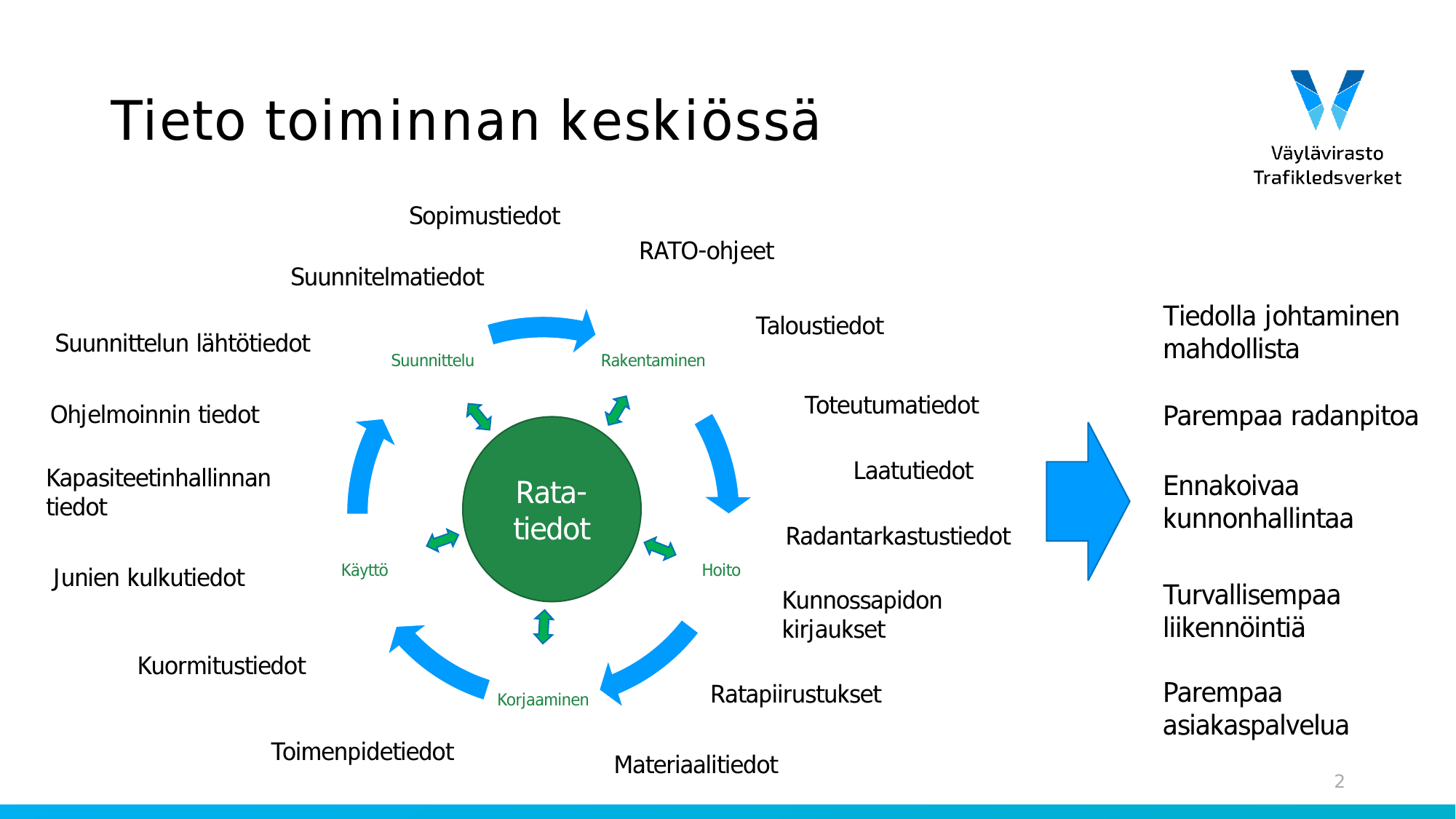

# Tieto toiminnan keskiössä
Sopimustiedot
RATO-ohjeet
Suunnitelmatiedot
Tiedolla johtaminen mahdollista
Rakentaminen
Hoito
Korjaaminen
Käyttö
Suunnittelu
Taloustiedot
Suunnittelun lähtötiedot
Toteutumatiedot
Parempaa radanpitoa
Ohjelmoinnin tiedot

Rata-tiedot

Laatutiedot
Kapasiteetinhallinnan
tiedot
Ennakoivaa kunnonhallintaa
Radantarkastustiedot

Junien kulkutiedot
Turvallisempaa liikennöintiä
Kunnossapidon
kirjaukset

Kuormitustiedot
Parempaa asiakaspalvelua
Ratapiirustukset
Toimenpidetiedot
Materiaalitiedot
2